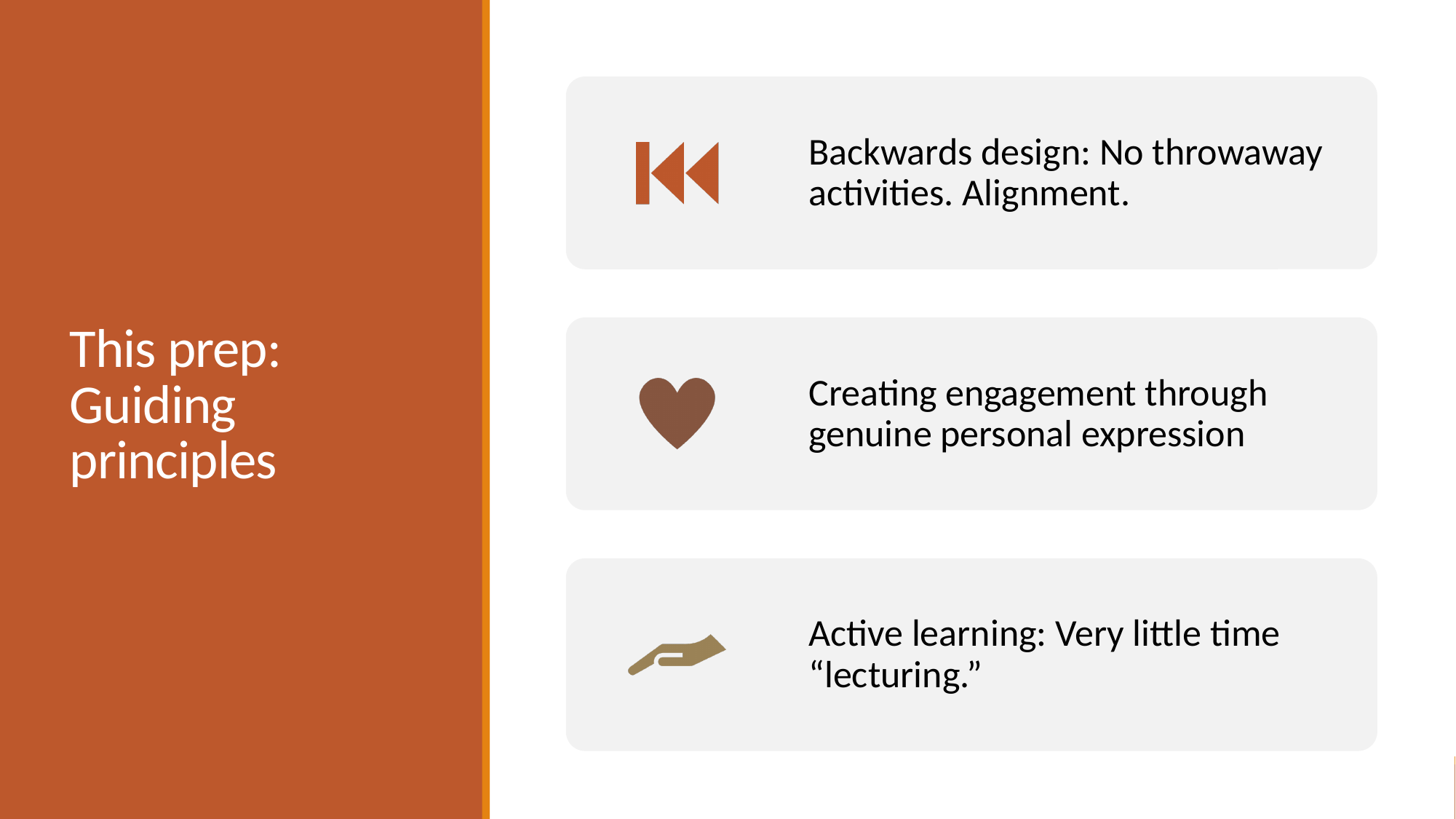

# This prep: Guiding principles
Backwards design: No throwaway activities. Alignment.
Creating engagement through genuine personal expression
Active learning: Very little time “lecturing.”